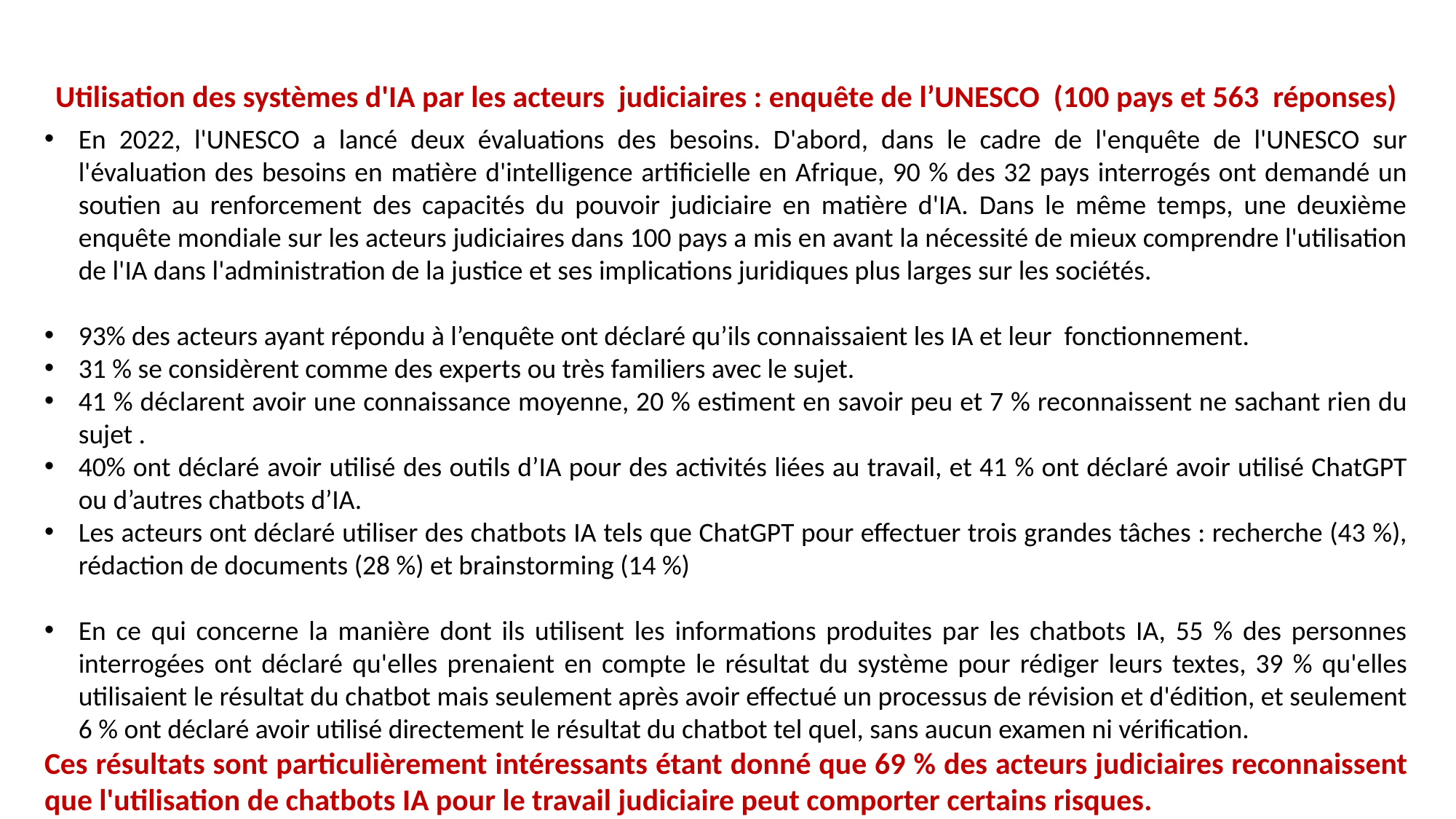

# Utilisation des systèmes d'IA par les acteurs  judiciaires : enquête de l’UNESCO  (100 pays et 563  réponses)
En 2022, l'UNESCO a lancé deux évaluations des besoins. D'abord, dans le cadre de l'enquête de l'UNESCO sur l'évaluation des besoins en matière d'intelligence artificielle en Afrique, 90 % des 32 pays interrogés ont demandé un soutien au renforcement des capacités du pouvoir judiciaire en matière d'IA. Dans le même temps, une deuxième enquête mondiale sur les acteurs judiciaires dans 100 pays a mis en avant la nécessité de mieux comprendre l'utilisation de l'IA dans l'administration de la justice et ses implications juridiques plus larges sur les sociétés.

93% des acteurs ayant répondu à l’enquête ont déclaré qu’ils connaissaient les IA et leur  fonctionnement.
31 % se considèrent comme des experts ou très familiers avec le sujet.
41 % déclarent avoir une connaissance moyenne, 20 % estiment en savoir peu et 7 % reconnaissent ne sachant rien du sujet .
40% ont déclaré avoir utilisé des outils d’IA pour des activités liées au travail, et 41 % ont déclaré avoir utilisé ChatGPT ou d’autres chatbots d’IA.
Les acteurs ont déclaré utiliser des chatbots IA tels que ChatGPT pour effectuer trois grandes tâches : recherche (43 %), rédaction de documents (28 %) et brainstorming (14 %)

En ce qui concerne la manière dont ils utilisent les informations produites par les chatbots IA, 55 % des personnes interrogées ont déclaré qu'elles prenaient en compte le résultat du système pour rédiger leurs textes, 39 % qu'elles utilisaient le résultat du chatbot mais seulement après avoir effectué un processus de révision et d'édition, et seulement 6 % ont déclaré avoir utilisé directement le résultat du chatbot tel quel, sans aucun examen ni vérification.
Ces résultats sont particulièrement intéressants étant donné que 69 % des acteurs judiciaires reconnaissent que l'utilisation de chatbots IA pour le travail judiciaire peut comporter certains risques.